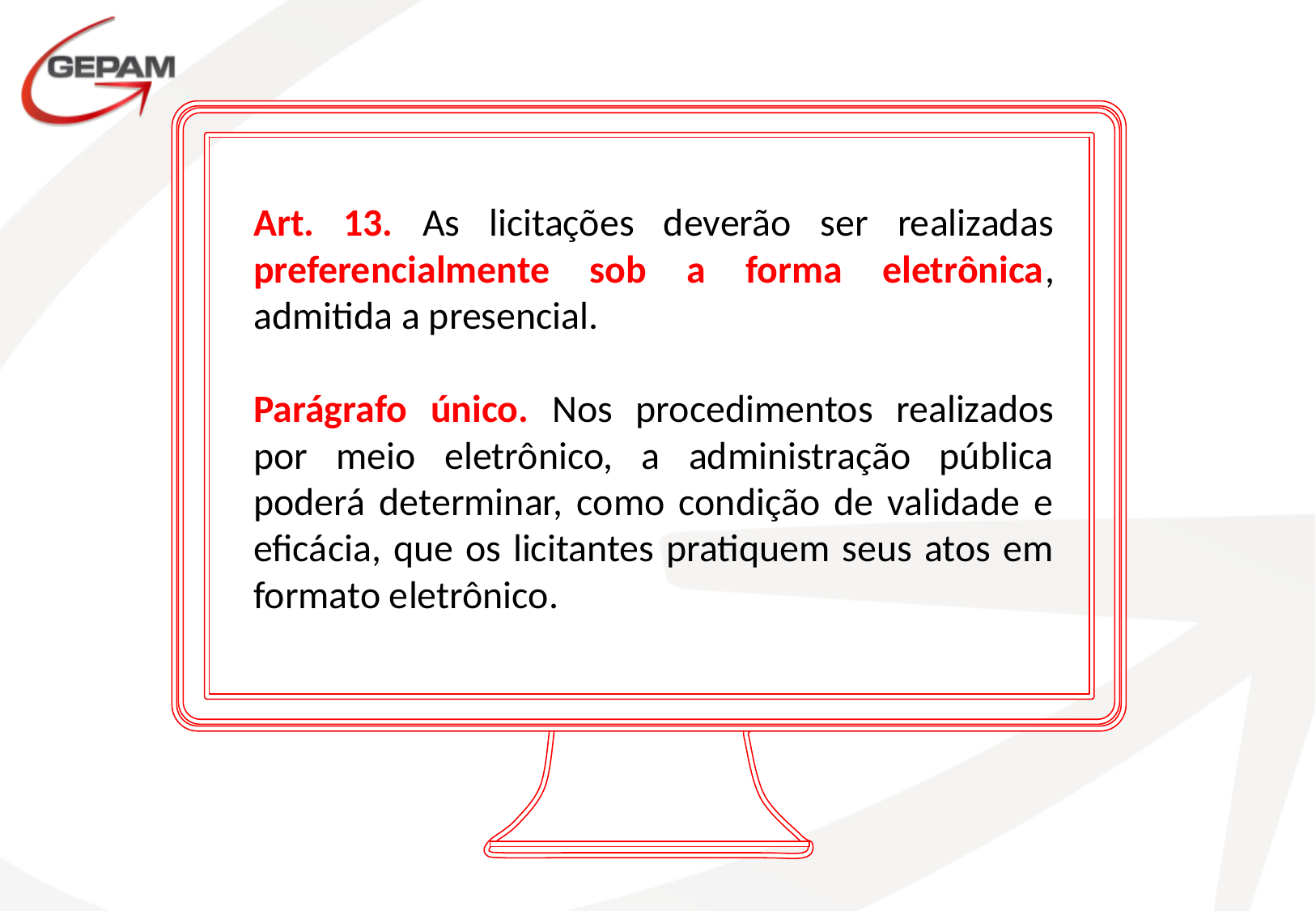

Art. 13. As licitações deverão ser realizadas preferencialmente sob a forma eletrônica, admitida a presencial.

Parágrafo único. Nos procedimentos realizados por meio eletrônico, a administração pública poderá determinar, como condição de validade e eficácia, que os licitantes pratiquem seus atos em formato eletrônico.